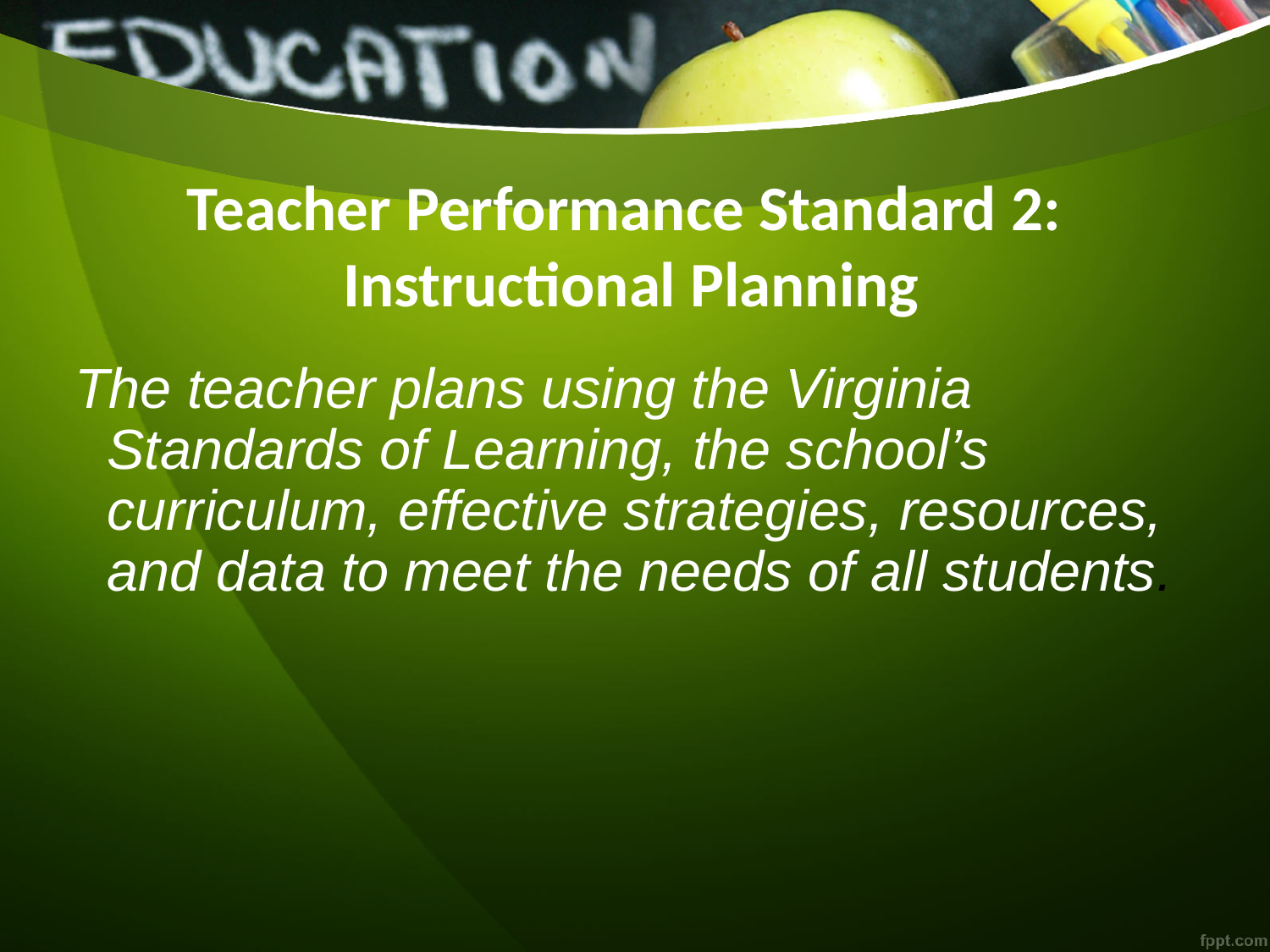

Teacher Performance Standard 2:  Instructional Planning

The teacher plans using the Virginia Standards of Learning, the school’s curriculum, effective strategies, resources, and data to meet the needs of all students.